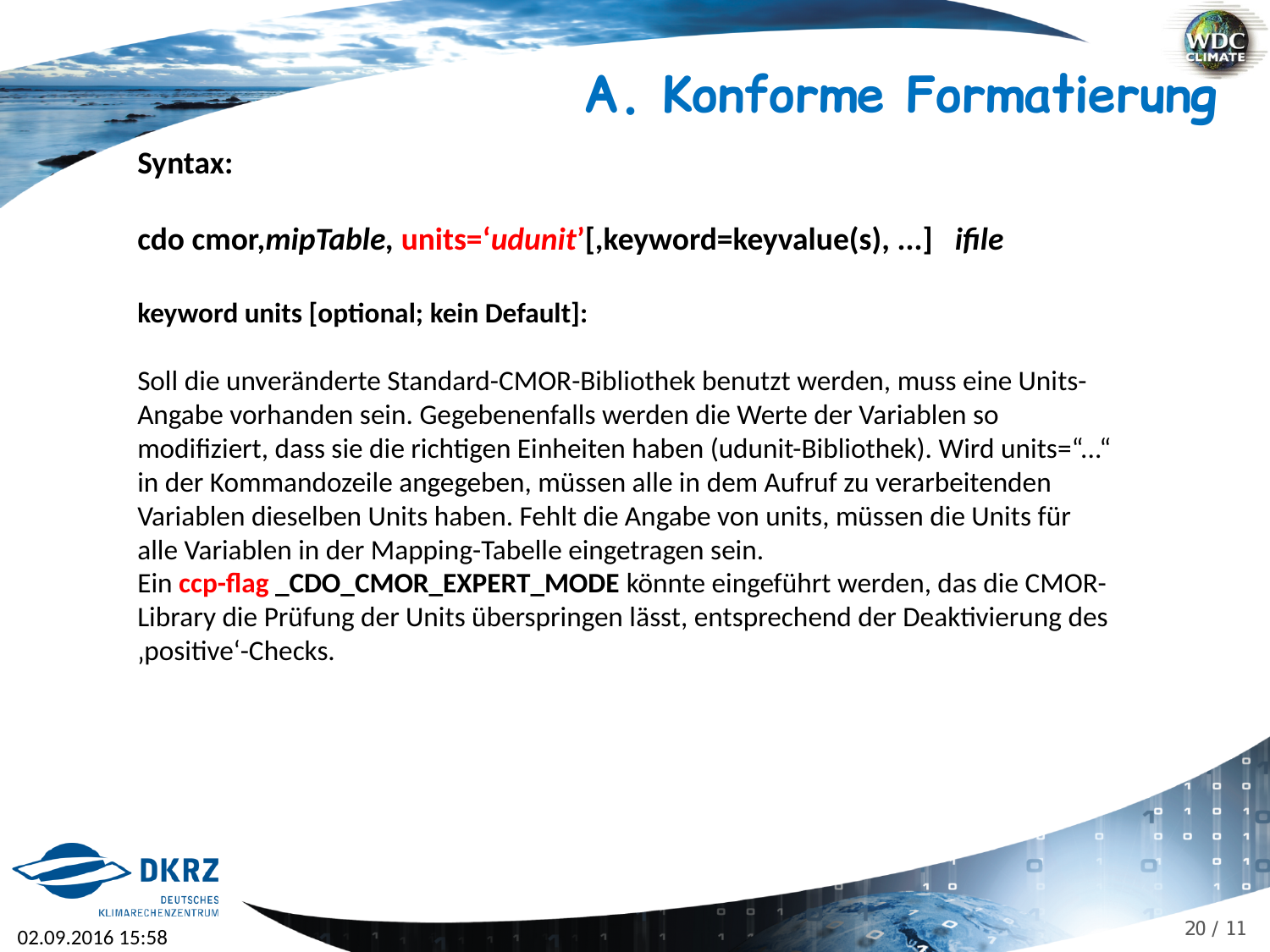

A. Konforme Formatierung
Syntax:
cdo cmor,mipTable, units=‘udunit’[,keyword=keyvalue(s), ...]   ifile
keyword units [optional; kein Default]:
Soll die unveränderte Standard-CMOR-Bibliothek benutzt werden, muss eine Units-Angabe vorhanden sein. Gegebenenfalls werden die Werte der Variablen so modifiziert, dass sie die richtigen Einheiten haben (udunit-Bibliothek). Wird units=“...“ in der Kommandozeile angegeben, müssen alle in dem Aufruf zu verarbeitenden Variablen dieselben Units haben. Fehlt die Angabe von units, müssen die Units für alle Variablen in der Mapping-Tabelle eingetragen sein.
Ein ccp-flag _CDO_CMOR_EXPERT_MODE könnte eingeführt werden, das die CMOR-Library die Prüfung der Units überspringen lässt, entsprechend der Deaktivierung des ‚positive‘-Checks.